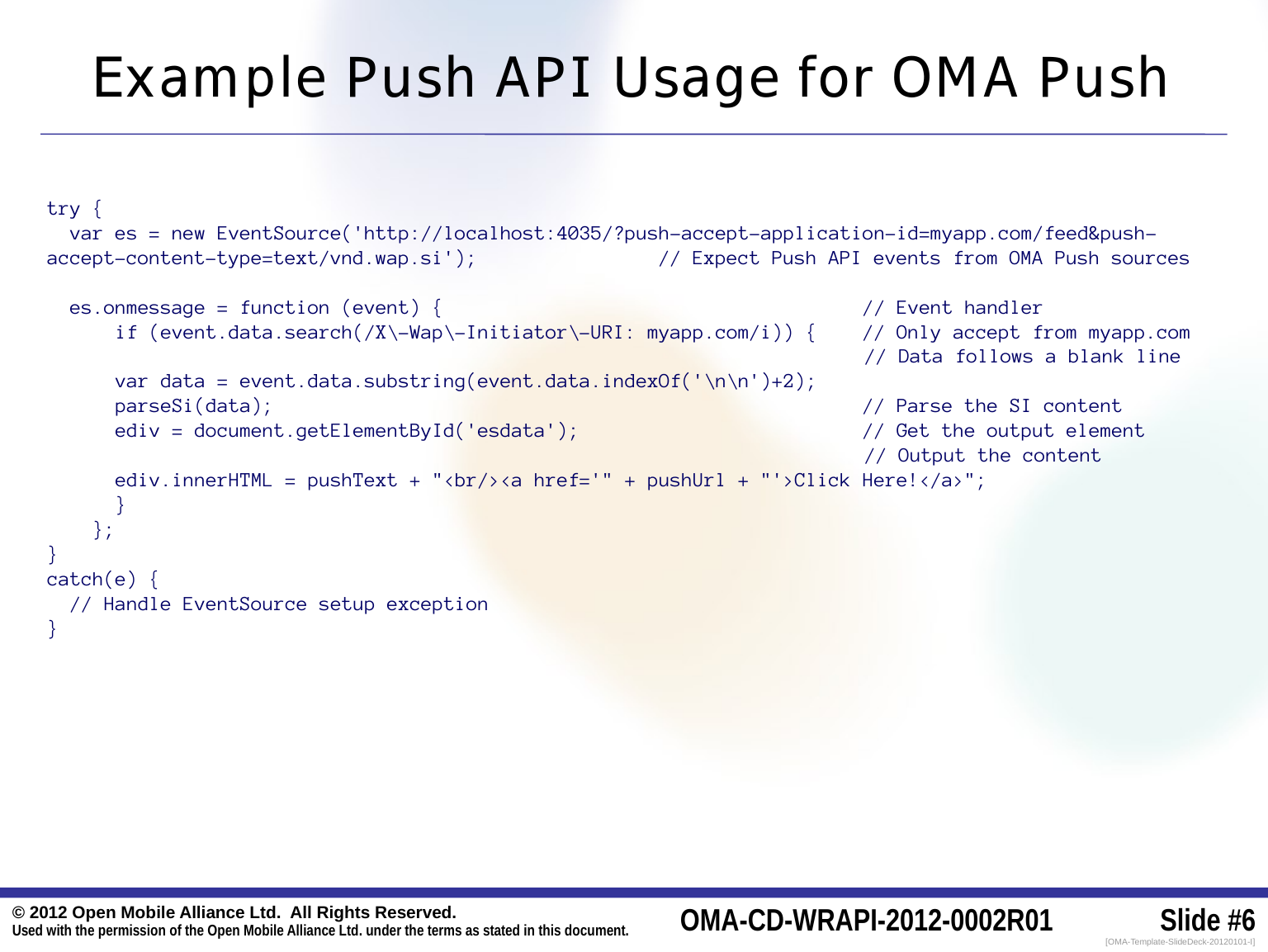

# Example Push API Usage for OMA Push

try {
  var es = new EventSource('http://localhost:4035/?push-accept-application-id=myapp.com/feed&push-accept-content-type=text/vnd.wap.si');                // Expect Push API events from OMA Push sources

  es.onmessage = function (event) {                                     // Event handler
      if (event.data.search(/X\-Wap\-Initiator\-URI: myapp.com/i)) {    // Only accept from myapp.com
                                                                        // Data follows a blank line
      var data = event.data.substring(event.data.indexOf('\n\n')+2);
      parseSi(data);                                                    // Parse the SI content
      ediv = document.getElementById('esdata');                         // Get the output element
                                                                        // Output the content
      ediv.innerHTML = pushText + "<br/><a href='" + pushUrl + "'>Click Here!</a>";
      }
    };
}
catch(e) {
  // Handle EventSource setup exception
}